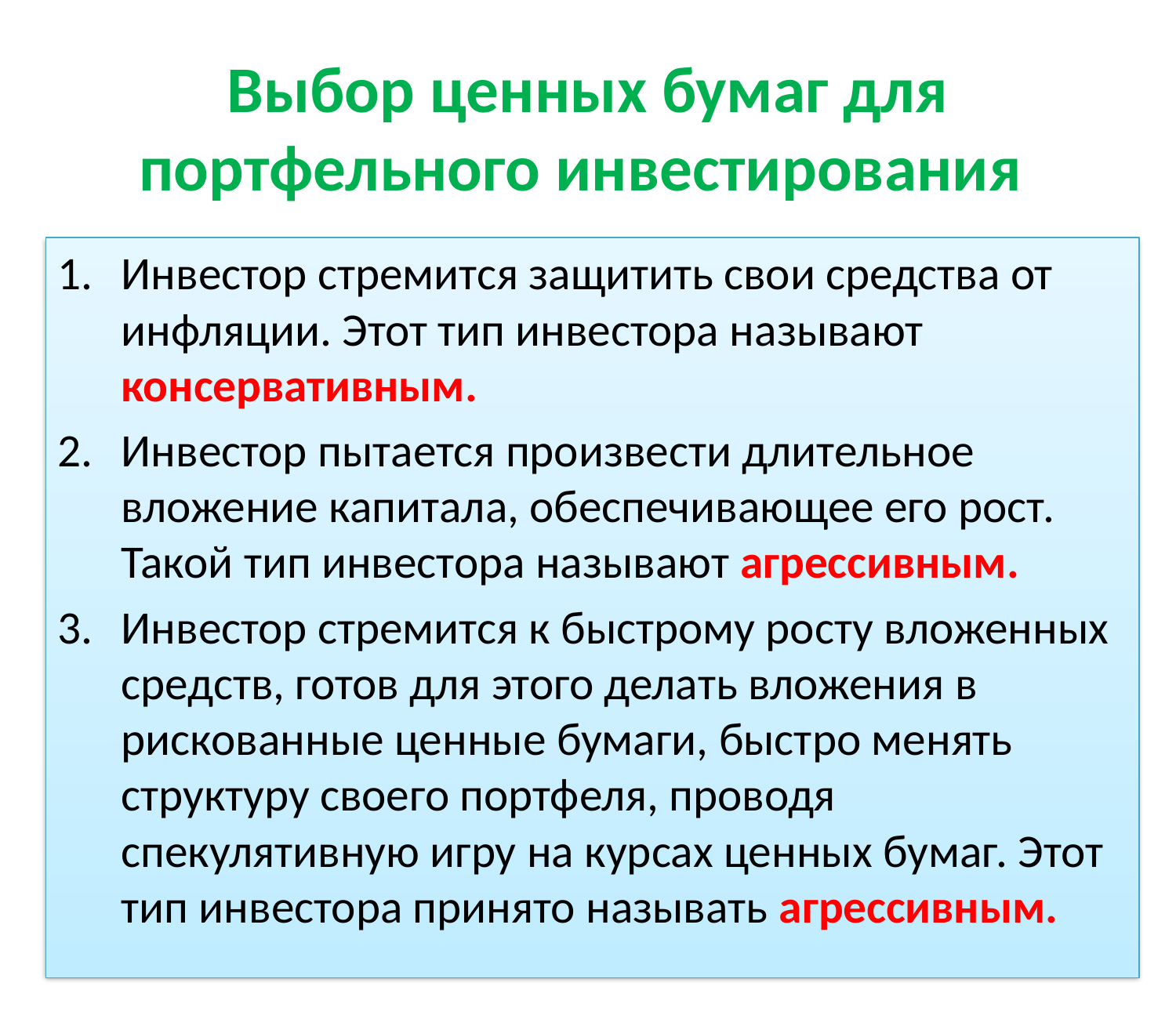

# Выбор ценных бумаг для портфельного инвестирования
Инвестор стремится защитить свои средства от инфляции. Этот тип инвестора называют консервативным.
Инвестор пытается произвести длительное вложение капитала, обеспечивающее его рост. Такой тип инвестора называют агрессивным.
Инвестор стремится к быстрому росту вложенных средств, готов для этого делать вложения в рискованные ценные бумаги, быстро менять структуру своего портфеля, проводя спекулятивную игру на курсах ценных бумаг. Этот тип инвестора принято называть агрессивным.